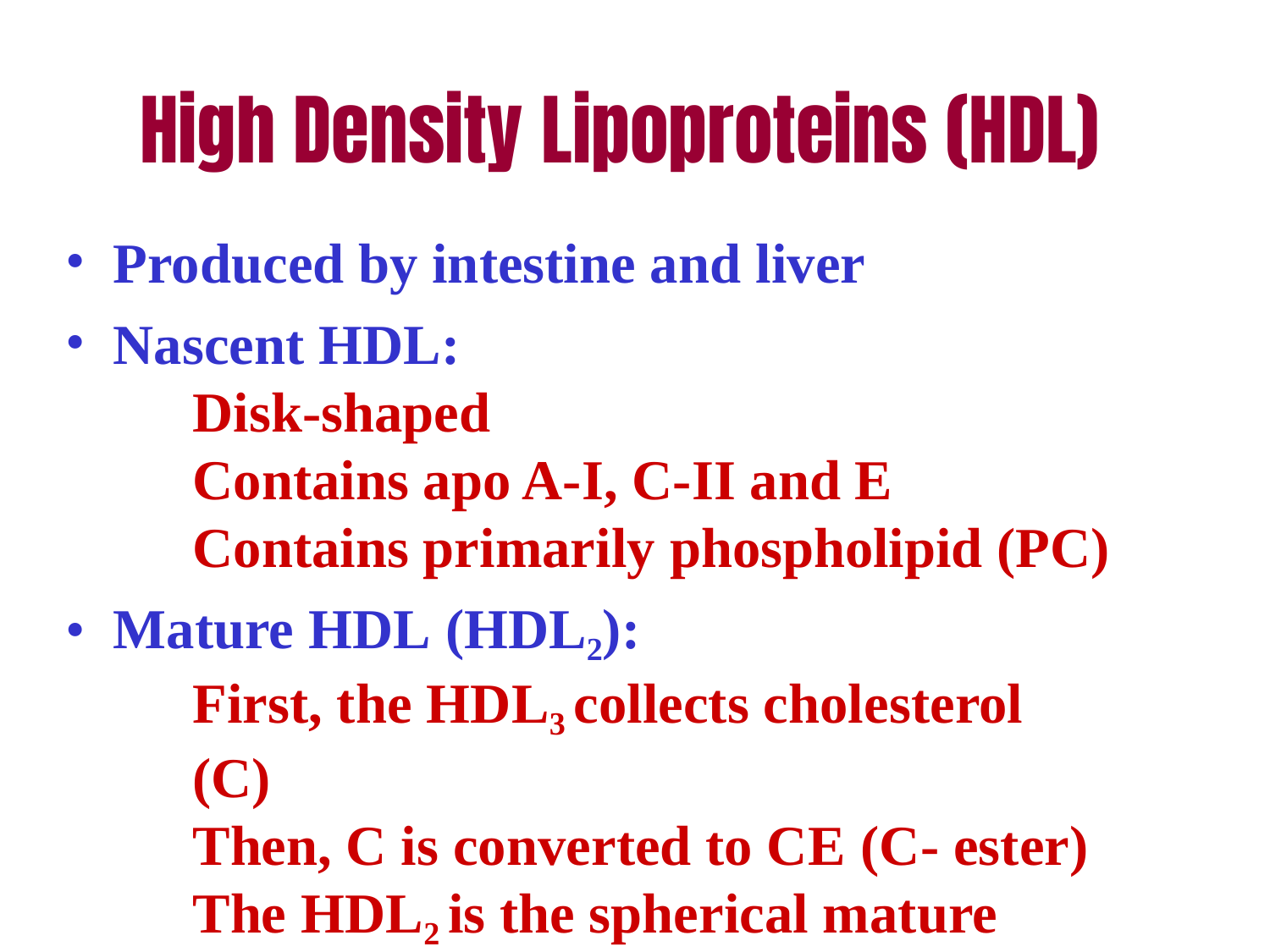

# High Density Lipoproteins (HDL)
Produced by intestine and liver
Nascent HDL:
Disk-shaped
Contains apo A-I, C-II and E  Contains primarily phospholipid (PC)
Mature HDL (HDL2):
First, the HDL3 collects cholesterol (C)
Then, C is converted to CE (C- ester)
The HDL2 is the spherical mature particle